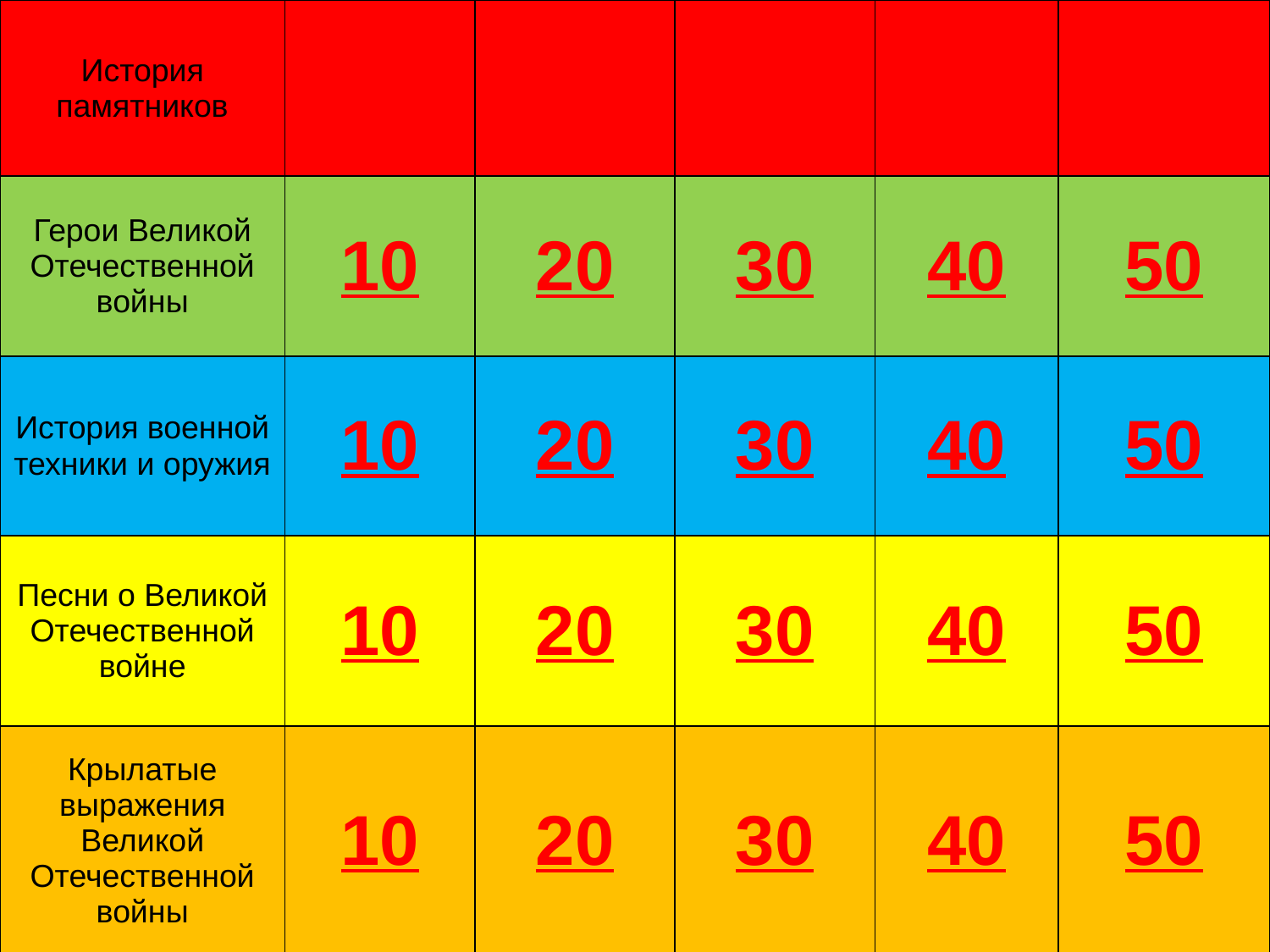

| История памятников | 10 | 20 | 30 | 40 | 50 |
| --- | --- | --- | --- | --- | --- |
| Герои Великой Отечественной войны | 10 | 20 | 30 | 40 | 50 |
| История военной техники и оружия | 10 | 20 | 30 | 40 | 50 |
| Песни о Великой Отечественной войне | 10 | 20 | 30 | 40 | 50 |
| Крылатые выражения Великой Отечественной войны | 10 | 20 | 30 | 40 | 50 |
|  |  |  |  |  |  |